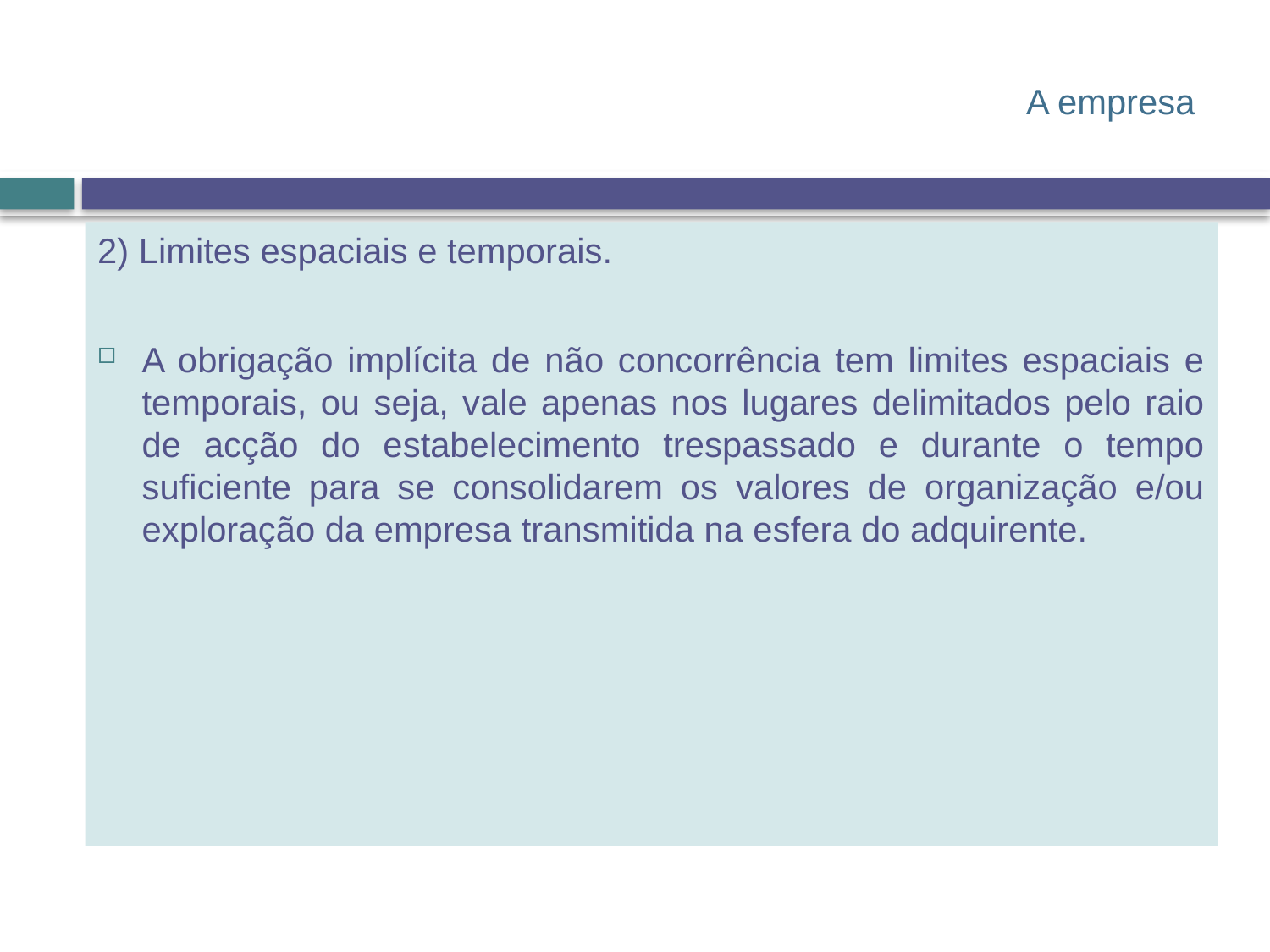

# A empresa
2) Limites espaciais e temporais.

A obrigação implícita de não concorrência tem limites espaciais e temporais, ou seja, vale apenas nos lugares delimitados pelo raio de acção do estabelecimento trespassado e durante o tempo suficiente para se consolidarem os valores de organização e/ou exploração da empresa transmitida na esfera do adquirente.